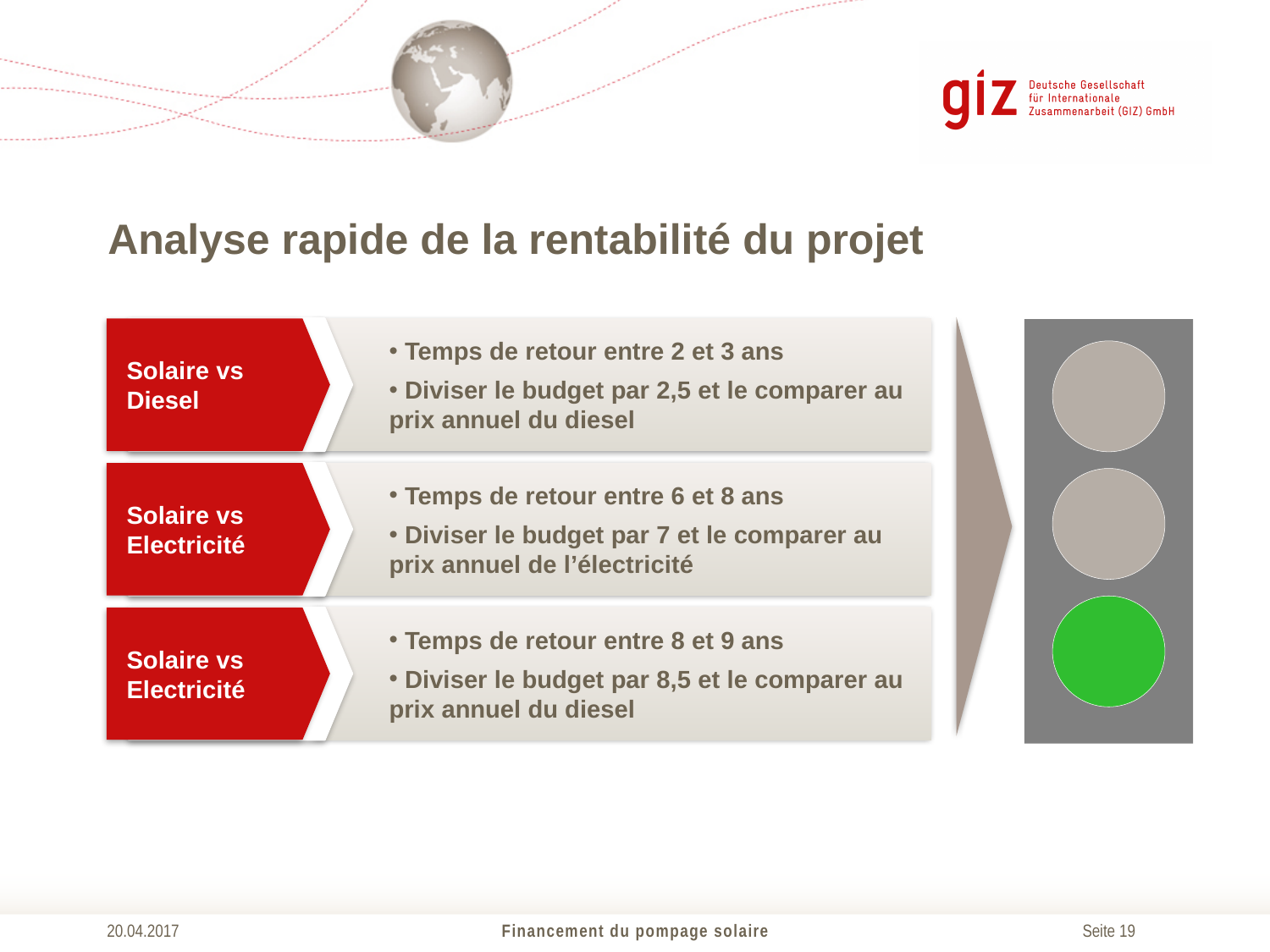

# Analyse rapide de la rentabilité du projet

Solaire vs Diesel

 Temps de retour entre 2 et 3 ans
 Diviser le budget par 2,5 et le comparer au prix annuel du diesel

Solaire vs Electricité

 Temps de retour entre 6 et 8 ans
 Diviser le budget par 7 et le comparer au prix annuel de l’électricité
Solaire vs Electricité

 Temps de retour entre 8 et 9 ans
 Diviser le budget par 8,5 et le comparer au prix annuel du diesel
20.04.2017
Financement du pompage solaire